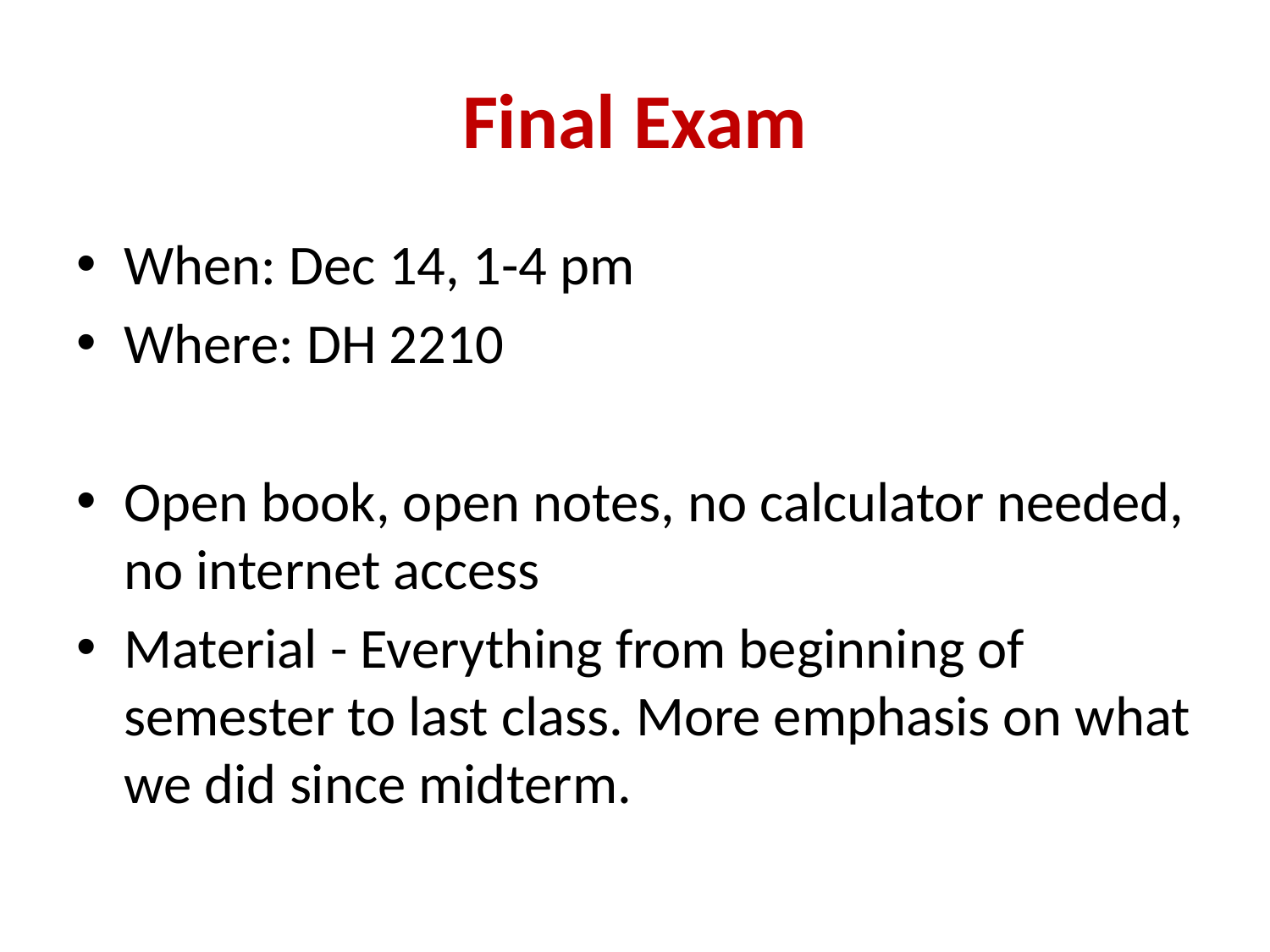

# Final Exam
When: Dec 14, 1-4 pm
Where: DH 2210

Open book, open notes, no calculator needed, no internet access
Material - Everything from beginning of semester to last class. More emphasis on what we did since midterm.